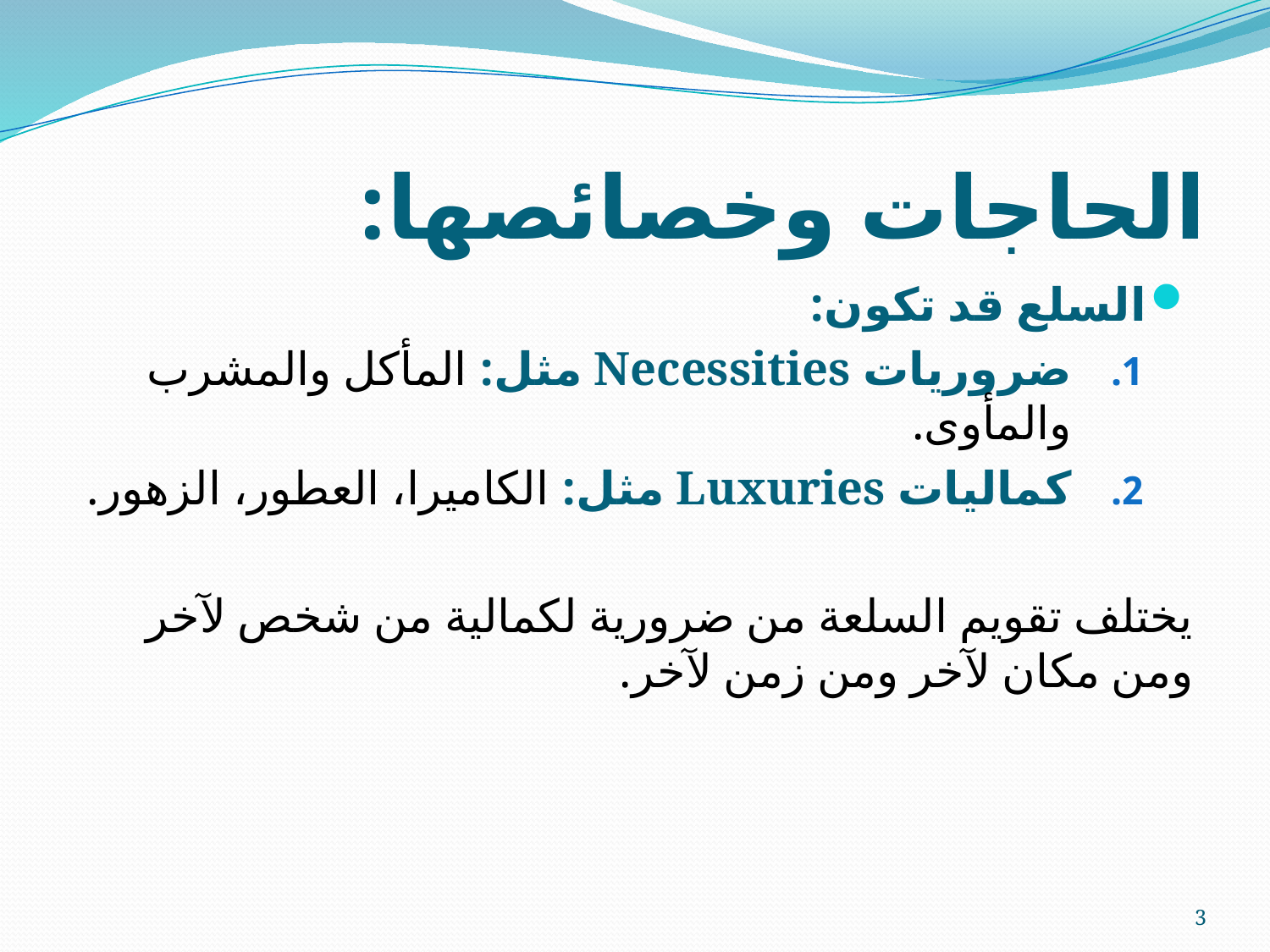

# الحاجات وخصائصها:
السلع قد تكون:
ضروريات Necessities مثل: المأكل والمشرب والمأوى.
كماليات Luxuries مثل: الكاميرا، العطور، الزهور.

يختلف تقويم السلعة من ضرورية لكمالية من شخص لآخر ومن مكان لآخر ومن زمن لآخر.

3